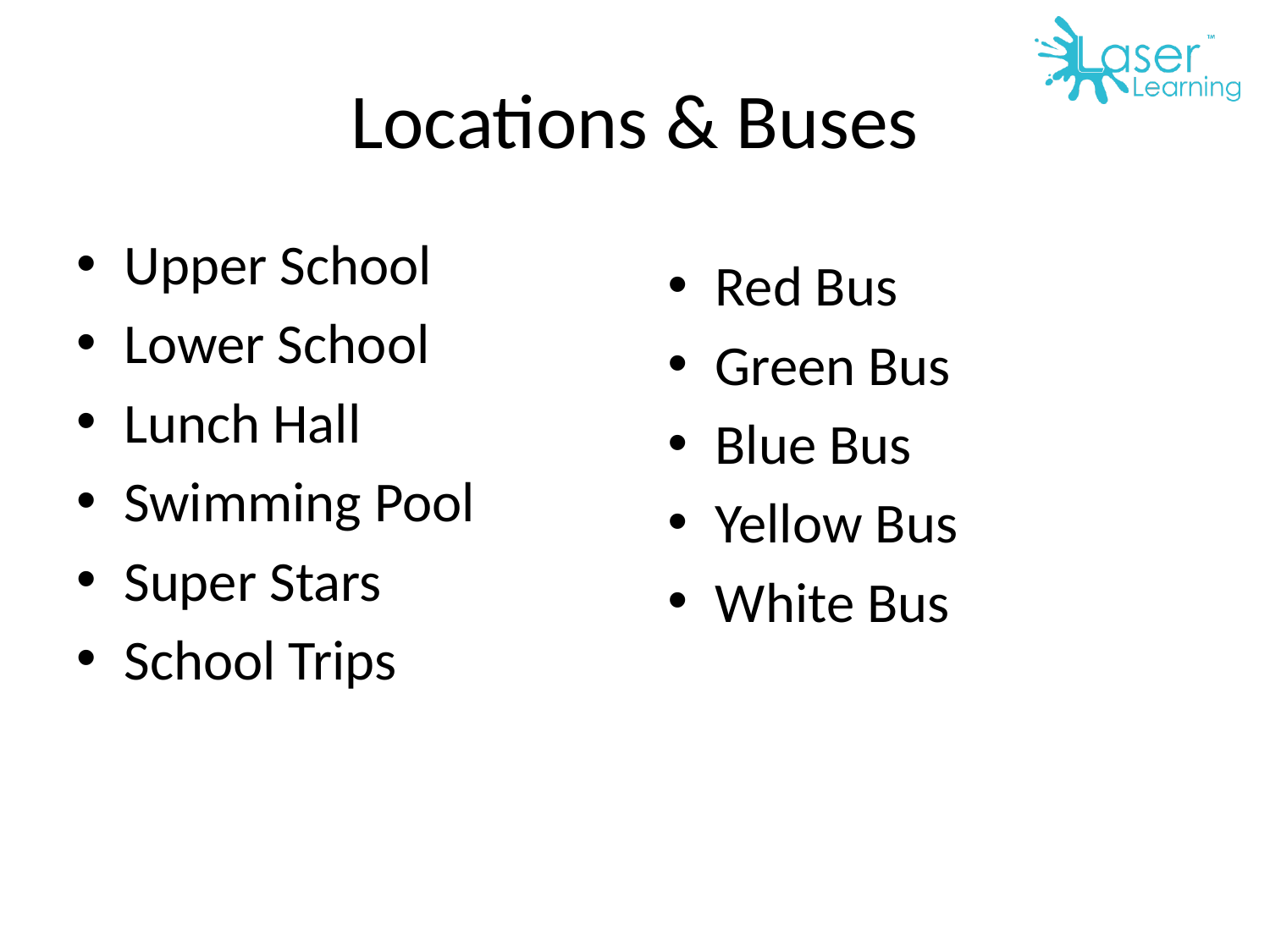

Locations & Buses
Upper School
Lower School
Lunch Hall
Swimming Pool
Super Stars
School Trips
Red Bus
Green Bus
Blue Bus
Yellow Bus
White Bus